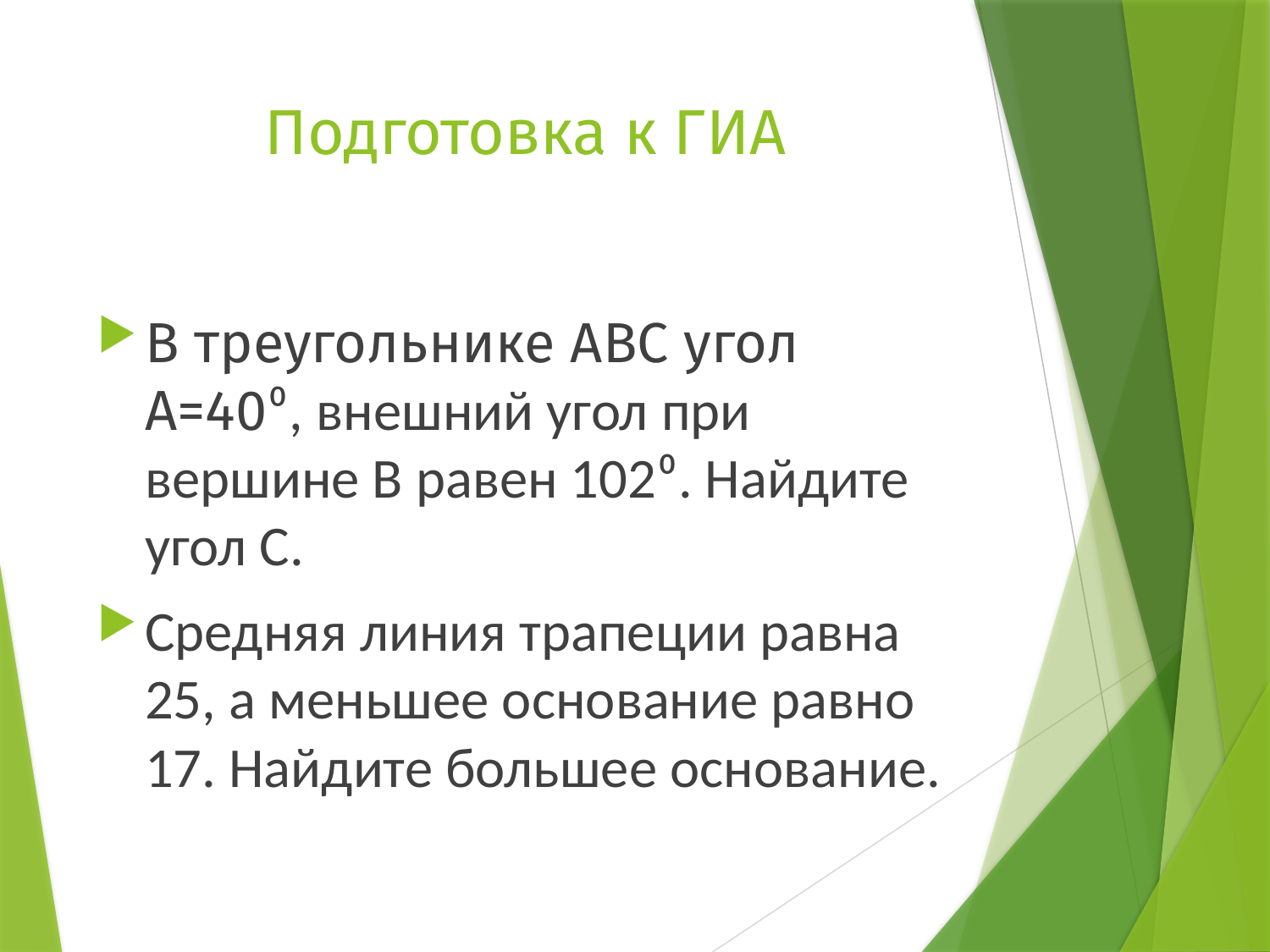

# Подготовка к ГИА
В треугольнике ABC угол А=40⁰, внешний угол при вершине В равен 102⁰. Найдите угол С.
Средняя линия трапеции равна 25, а меньшее основание равно 17. Найдите большее основание.